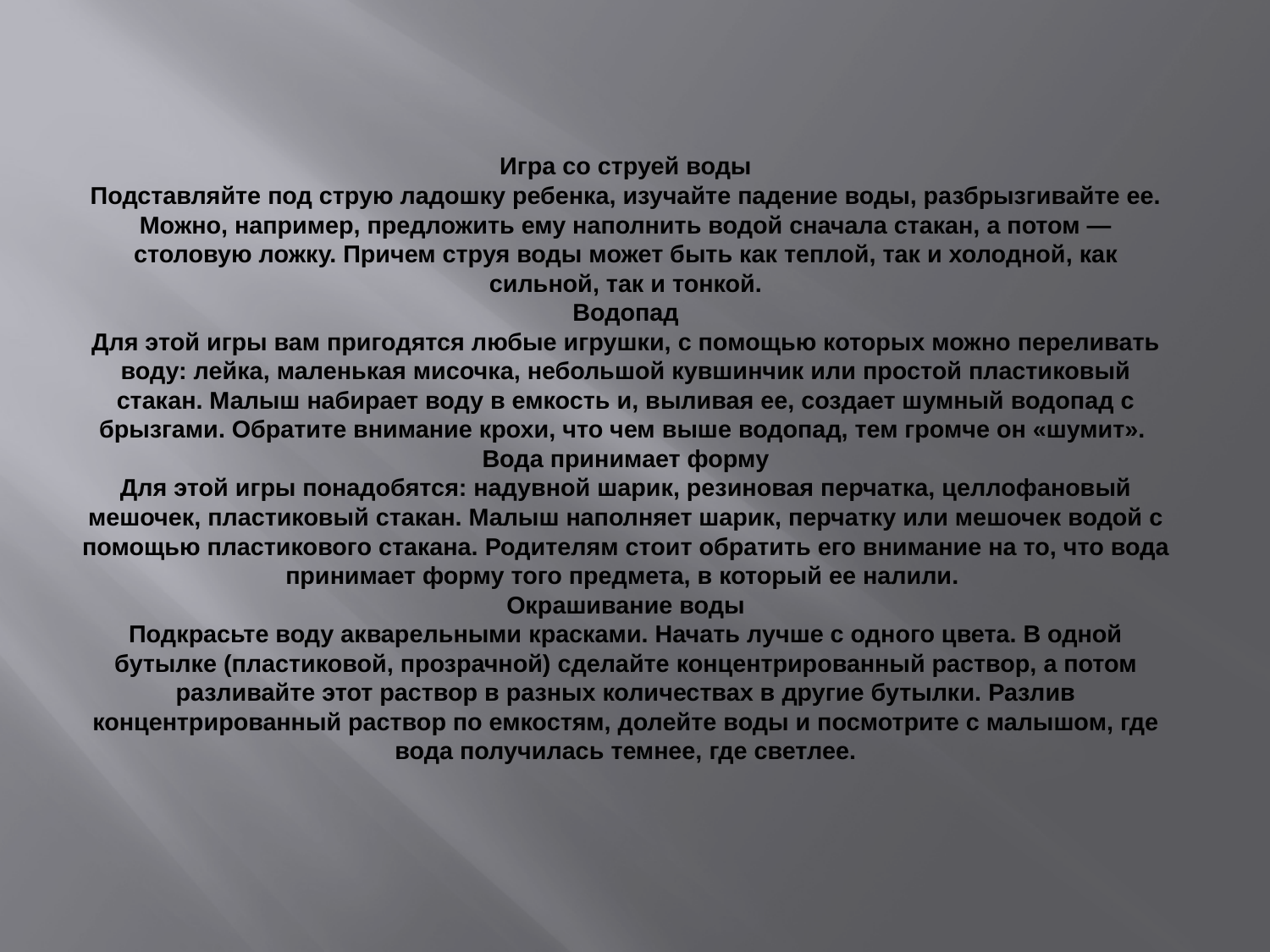

# Игра со струей воды Подставляйте под струю ладошку ребенка, изучайте падение воды, разбрызгивайте ее. Можно, например, предложить ему наполнить водой сначала стакан, а потом — столовую ложку. Причем струя воды может быть как теплой, так и холодной, как сильной, так и тонкой. Водопад Для этой игры вам пригодятся любые игрушки, с помощью которых можно переливать воду: лейка, маленькая мисочка, небольшой кувшинчик или простой пластиковый стакан. Малыш набирает воду в емкость и, выливая ее, создает шумный водопад с брызгами. Обратите внимание крохи, что чем выше водопад, тем громче он «шумит».  Вода принимает форму Для этой игры понадобятся: надувной шарик, резиновая перчатка, целлофановый мешочек, пластиковый стакан. Малыш наполняет шарик, перчатку или мешочек водой с помощью пластикового стакана. Родителям стоит обратить его внимание на то, что вода принимает форму того предмета, в который ее налили.  Окрашивание воды Подкрасьте воду акварельными красками. Начать лучше с одного цвета. В одной бутылке (пластиковой, прозрачной) сделайте концентрированный раствор, а потом разливайте этот раствор в разных количествах в другие бутылки. Разлив концентрированный раствор по емкостям, долейте воды и посмотрите с малышом, где вода получилась темнее, где светлее.